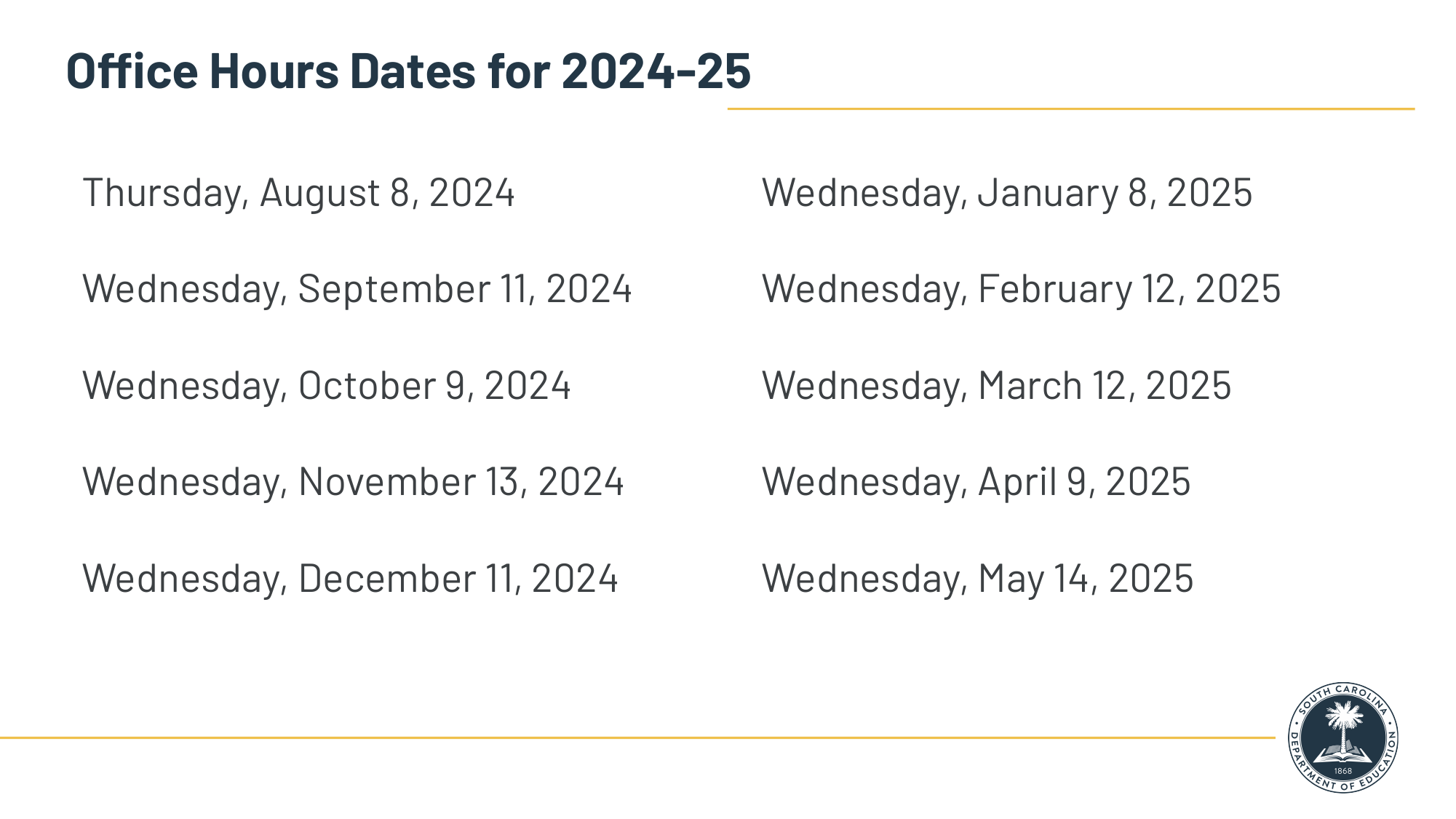

Office Hours Dates for 2024-25

Wednesday, January 8, 2025

Wednesday, February 12, 2025

Wednesday, March 12, 2025

Wednesday, April 9, 2025

Wednesday, May 14, 2025

Thursday, August 8, 2024

Wednesday, September 11, 2024

Wednesday, October 9, 2024

Wednesday, November 13, 2024

Wednesday, December 11, 2024